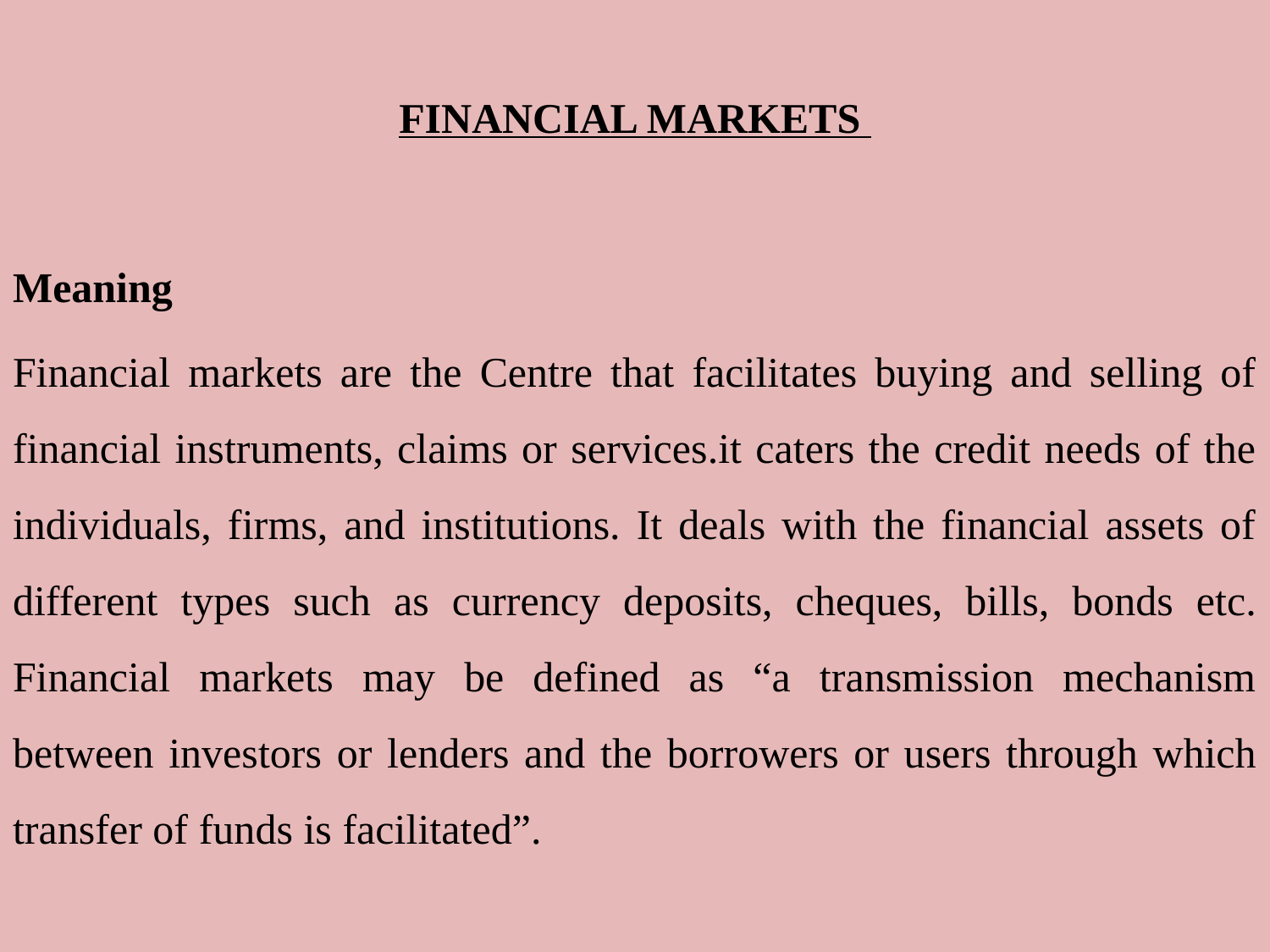

FINANCIAL MARKETS

Meaning
Financial markets are the Centre that facilitates buying and selling of financial instruments, claims or services.it caters the credit needs of the individuals, firms, and institutions. It deals with the financial assets of different types such as currency deposits, cheques, bills, bonds etc. Financial markets may be defined as “a transmission mechanism between investors or lenders and the borrowers or users through which transfer of funds is facilitated”.